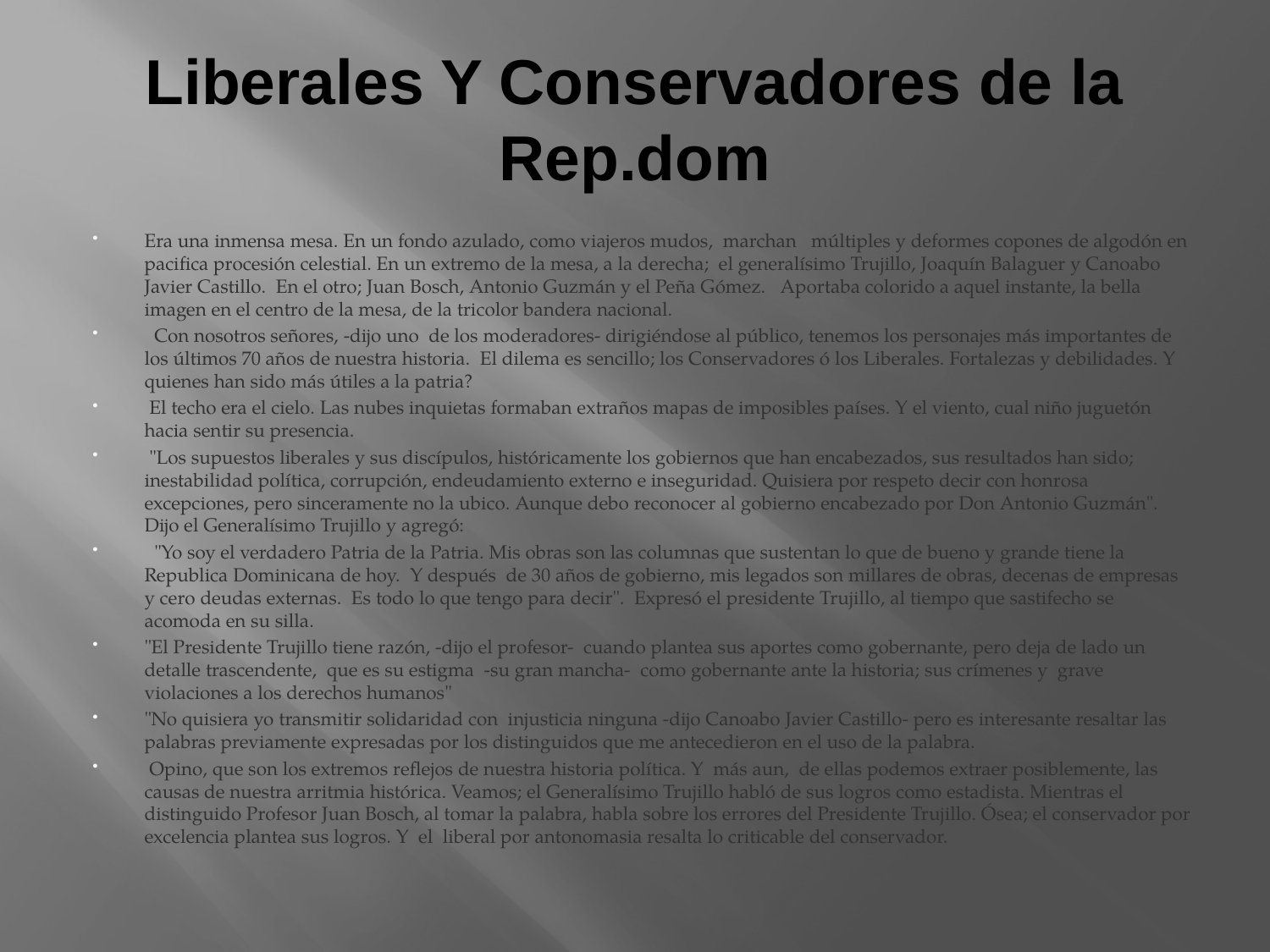

# Liberales Y Conservadores de la Rep.dom
Era una inmensa mesa. En un fondo azulado, como viajeros mudos,  marchan   múltiples y deformes copones de algodón en pacifica procesión celestial. En un extremo de la mesa, a la derecha;  el generalísimo Trujillo, Joaquín Balaguer y Canoabo Javier Castillo.  En el otro; Juan Bosch, Antonio Guzmán y el Peña Gómez.   Aportaba colorido a aquel instante, la bella imagen en el centro de la mesa, de la tricolor bandera nacional.
  Con nosotros señores, -dijo uno  de los moderadores- dirigiéndose al público, tenemos los personajes más importantes de los últimos 70 años de nuestra historia.  El dilema es sencillo; los Conservadores ó los Liberales. Fortalezas y debilidades. Y quienes han sido más útiles a la patria?
 El techo era el cielo. Las nubes inquietas formaban extraños mapas de imposibles países. Y el viento, cual niño juguetón hacia sentir su presencia.
 "Los supuestos liberales y sus discípulos, históricamente los gobiernos que han encabezados, sus resultados han sido; inestabilidad política, corrupción, endeudamiento externo e inseguridad. Quisiera por respeto decir con honrosa excepciones, pero sinceramente no la ubico. Aunque debo reconocer al gobierno encabezado por Don Antonio Guzmán". Dijo el Generalísimo Trujillo y agregó:
  "Yo soy el verdadero Patria de la Patria. Mis obras son las columnas que sustentan lo que de bueno y grande tiene la Republica Dominicana de hoy.  Y después  de 30 años de gobierno, mis legados son millares de obras, decenas de empresas y cero deudas externas.  Es todo lo que tengo para decir".  Expresó el presidente Trujillo, al tiempo que sastifecho se acomoda en su silla.
"El Presidente Trujillo tiene razón, -dijo el profesor-  cuando plantea sus aportes como gobernante, pero deja de lado un detalle trascendente,  que es su estigma  -su gran mancha-  como gobernante ante la historia; sus crímenes y  grave violaciones a los derechos humanos"
"No quisiera yo transmitir solidaridad con  injusticia ninguna -dijo Canoabo Javier Castillo- pero es interesante resaltar las palabras previamente expresadas por los distinguidos que me antecedieron en el uso de la palabra.
 Opino, que son los extremos reflejos de nuestra historia política. Y  más aun,  de ellas podemos extraer posiblemente, las causas de nuestra arritmia histórica. Veamos; el Generalísimo Trujillo habló de sus logros como estadista. Mientras el distinguido Profesor Juan Bosch, al tomar la palabra, habla sobre los errores del Presidente Trujillo. Ósea; el conservador por excelencia plantea sus logros. Y  el  liberal por antonomasia resalta lo criticable del conservador.